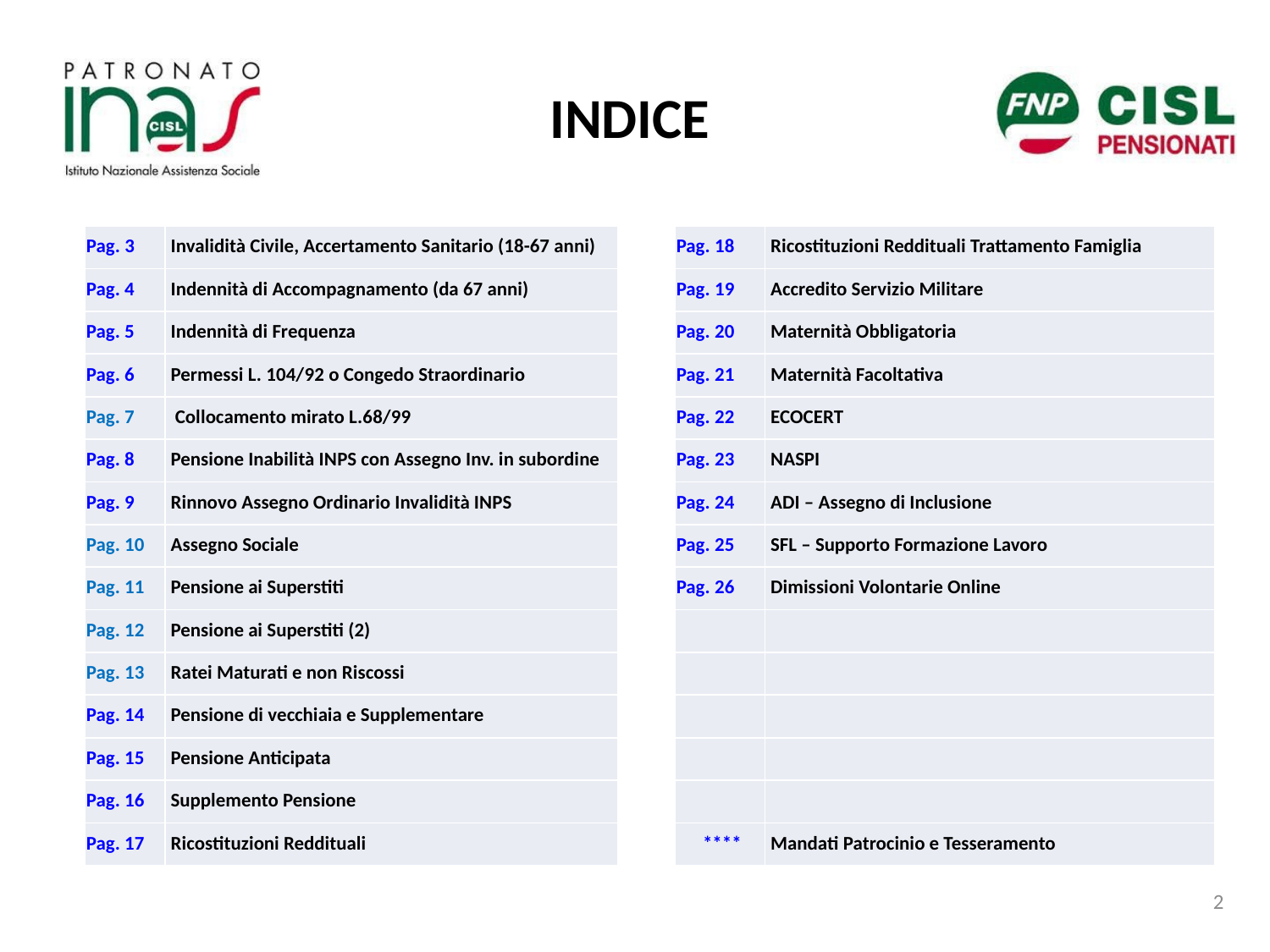

# INDICE
| Pag. 3 | Invalidità Civile, Accertamento Sanitario (18-67 anni) |  | Pag. 18 | Ricostituzioni Reddituali Trattamento Famiglia |
| --- | --- | --- | --- | --- |
| Pag. 4 | Indennità di Accompagnamento (da 67 anni) |  | Pag. 19 | Accredito Servizio Militare |
| Pag. 5 | Indennità di Frequenza |  | Pag. 20 | Maternità Obbligatoria |
| Pag. 6 | Permessi L. 104/92 o Congedo Straordinario |  | Pag. 21 | Maternità Facoltativa |
| Pag. 7 | Collocamento mirato L.68/99 |  | Pag. 22 | ECOCERT |
| Pag. 8 | Pensione Inabilità INPS con Assegno Inv. in subordine |  | Pag. 23 | NASPI |
| Pag. 9 | Rinnovo Assegno Ordinario Invalidità INPS |  | Pag. 24 | ADI – Assegno di Inclusione |
| Pag. 10 | Assegno Sociale |  | Pag. 25 | SFL – Supporto Formazione Lavoro |
| Pag. 11 | Pensione ai Superstiti |  | Pag. 26 | Dimissioni Volontarie Online |
| Pag. 12 | Pensione ai Superstiti (2) |  |  |  |
| Pag. 13 | Ratei Maturati e non Riscossi |  |  |  |
| Pag. 14 | Pensione di vecchiaia e Supplementare |  |  |  |
| Pag. 15 | Pensione Anticipata |  |  |  |
| Pag. 16 | Supplemento Pensione |  |  |  |
| Pag. 17 | Ricostituzioni Reddituali |  | \*\*\*\* | Mandati Patrocinio e Tesseramento |
2